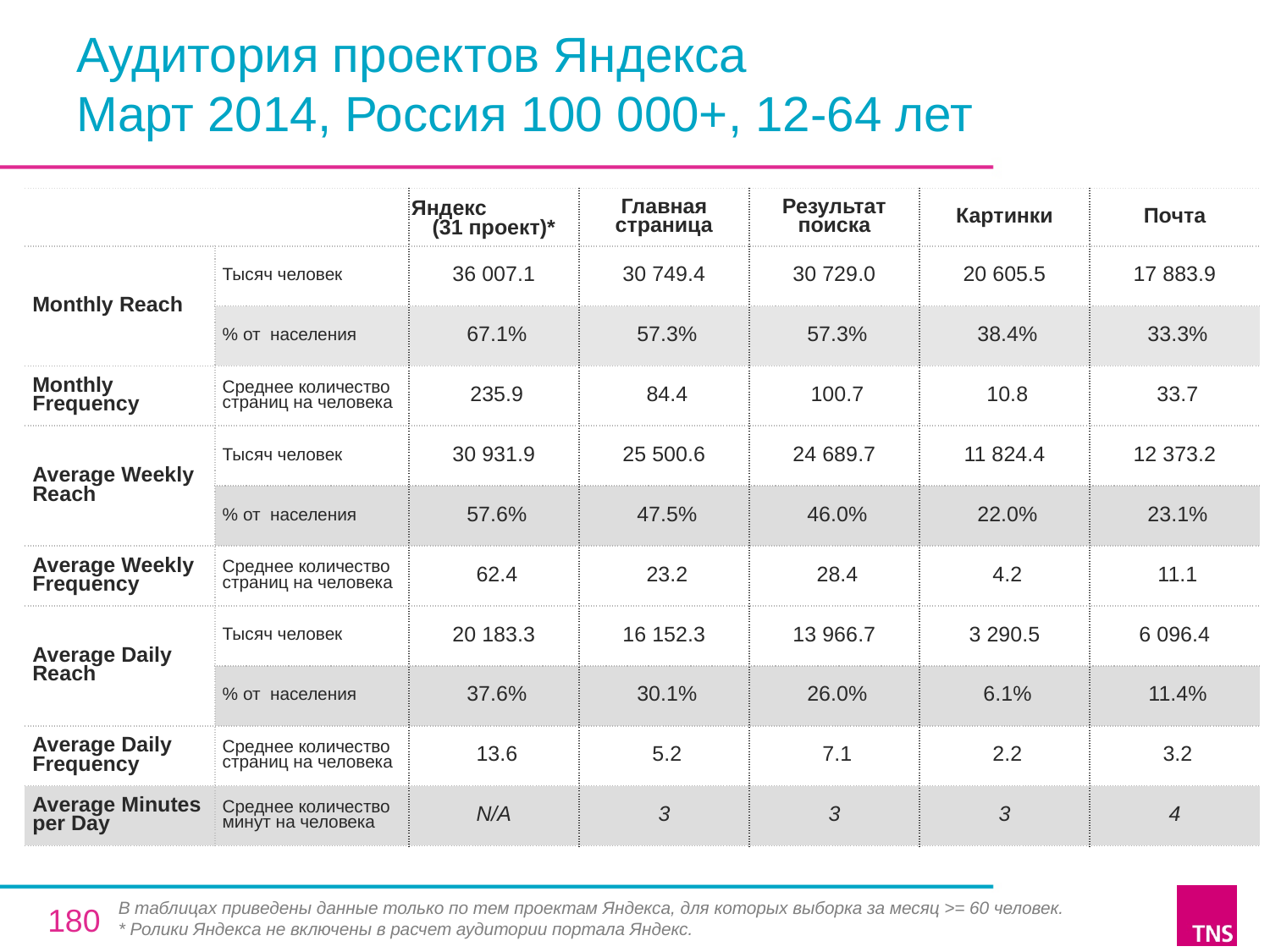

# Аудитория проектов Яндекса Март 2014, Россия 100 000+, 12-64 лет
|  |  | Яндекс (31 проект)\* | Главная страница | Результат поиска | Картинки | Почта |
| --- | --- | --- | --- | --- | --- | --- |
| Monthly Reach | Тысяч человек | 36 007.1 | 30 749.4 | 30 729.0 | 20 605.5 | 17 883.9 |
|  | % от населения | 67.1% | 57.3% | 57.3% | 38.4% | 33.3% |
| Monthly Frequency | Среднее количество страниц на человека | 235.9 | 84.4 | 100.7 | 10.8 | 33.7 |
| Average Weekly Reach | Тысяч человек | 30 931.9 | 25 500.6 | 24 689.7 | 11 824.4 | 12 373.2 |
|  | % от населения | 57.6% | 47.5% | 46.0% | 22.0% | 23.1% |
| Average Weekly Frequency | Среднее количество страниц на человека | 62.4 | 23.2 | 28.4 | 4.2 | 11.1 |
| Average Daily Reach | Тысяч человек | 20 183.3 | 16 152.3 | 13 966.7 | 3 290.5 | 6 096.4 |
|  | % от населения | 37.6% | 30.1% | 26.0% | 6.1% | 11.4% |
| Average Daily Frequency | Среднее количество страниц на человека | 13.6 | 5.2 | 7.1 | 2.2 | 3.2 |
| Average Minutes per Day | Среднее количество минут на человека | N/A | 3 | 3 | 3 | 4 |
В таблицах приведены данные только по тем проектам Яндекса, для которых выборка за месяц >= 60 человек.
* Ролики Яндекса не включены в расчет аудитории портала Яндекс.
180